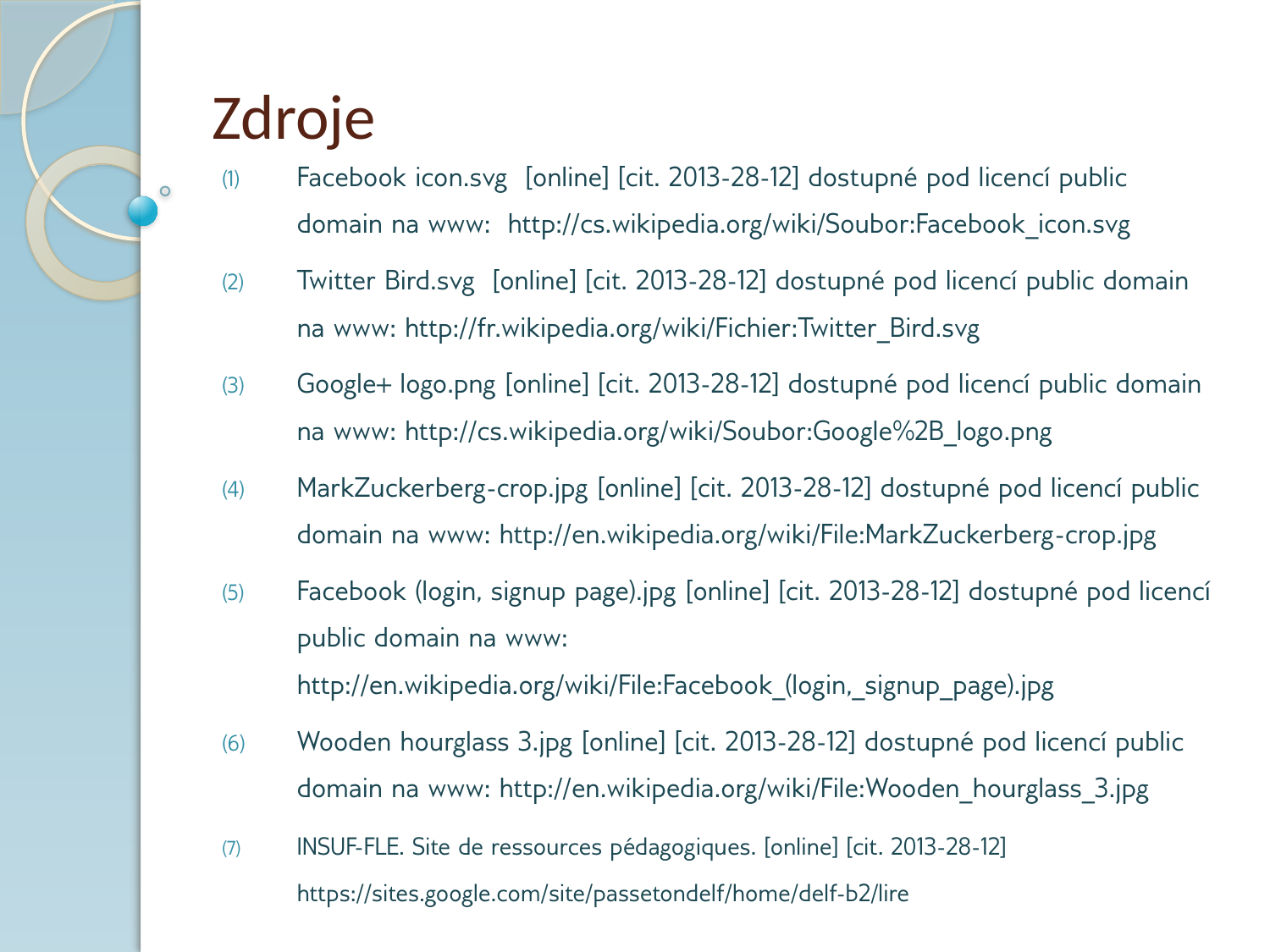

# Zdroje
Facebook icon.svg  [online] [cit. 2013-28-12] dostupné pod licencí public domain na www:  http://cs.wikipedia.org/wiki/Soubor:Facebook_icon.svg
Twitter Bird.svg  [online] [cit. 2013-28-12] dostupné pod licencí public domain na www: http://fr.wikipedia.org/wiki/Fichier:Twitter_Bird.svg
Google+ logo.png [online] [cit. 2013-28-12] dostupné pod licencí public domain na www: http://cs.wikipedia.org/wiki/Soubor:Google%2B_logo.png
MarkZuckerberg-crop.jpg [online] [cit. 2013-28-12] dostupné pod licencí public domain na www: http://en.wikipedia.org/wiki/File:MarkZuckerberg-crop.jpg
Facebook (login, signup page).jpg [online] [cit. 2013-28-12] dostupné pod licencí public domain na www:  http://en.wikipedia.org/wiki/File:Facebook_(login,_signup_page).jpg
Wooden hourglass 3.jpg [online] [cit. 2013-28-12] dostupné pod licencí public domain na www: http://en.wikipedia.org/wiki/File:Wooden_hourglass_3.jpg
INSUF-FLE. Site de ressources pédagogiques. [online] [cit. 2013-28-12] https://sites.google.com/site/passetondelf/home/delf-b2/lire